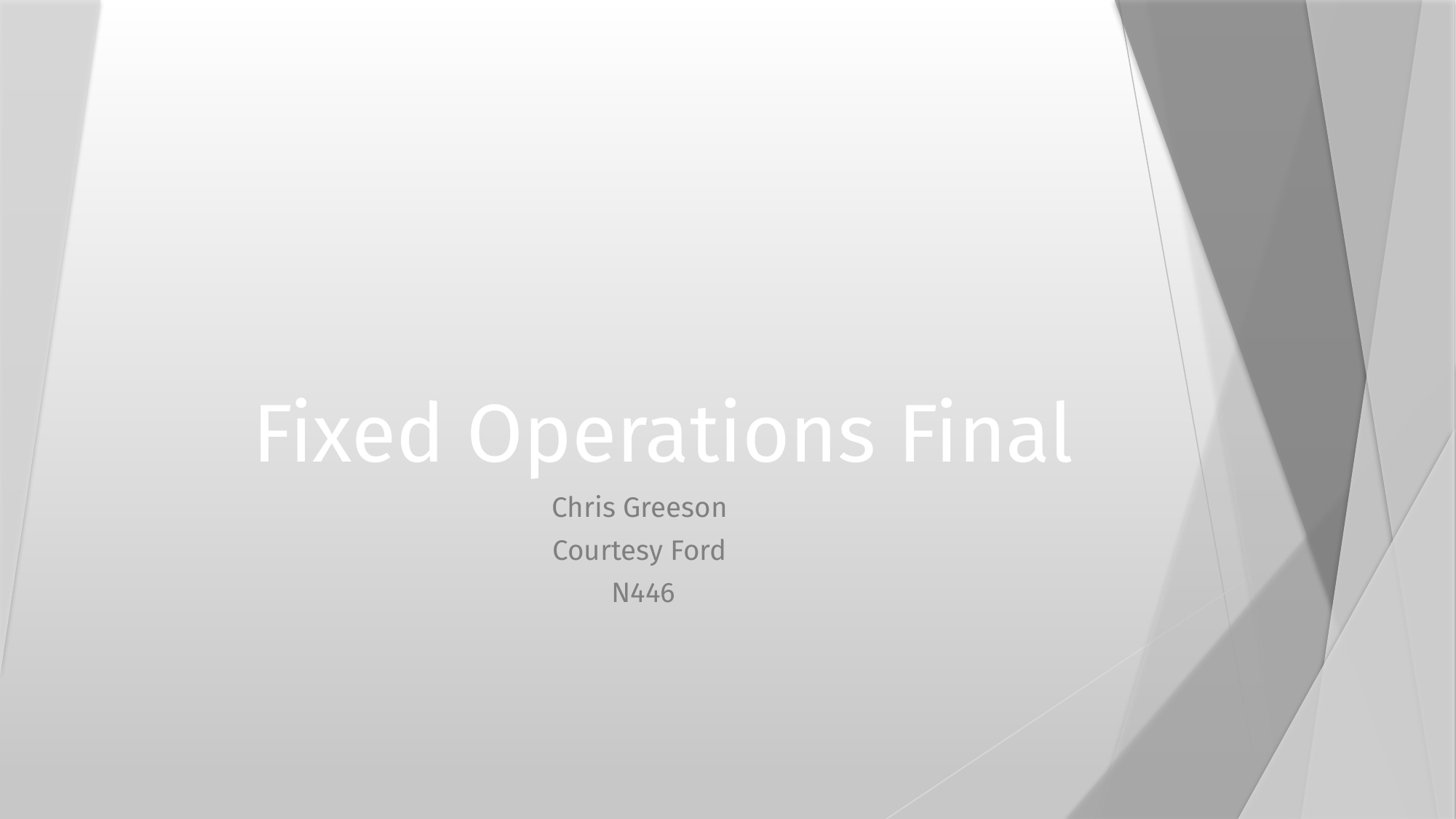

# Fixed Operations Final
Chris Greeson
Courtesy Ford
N446